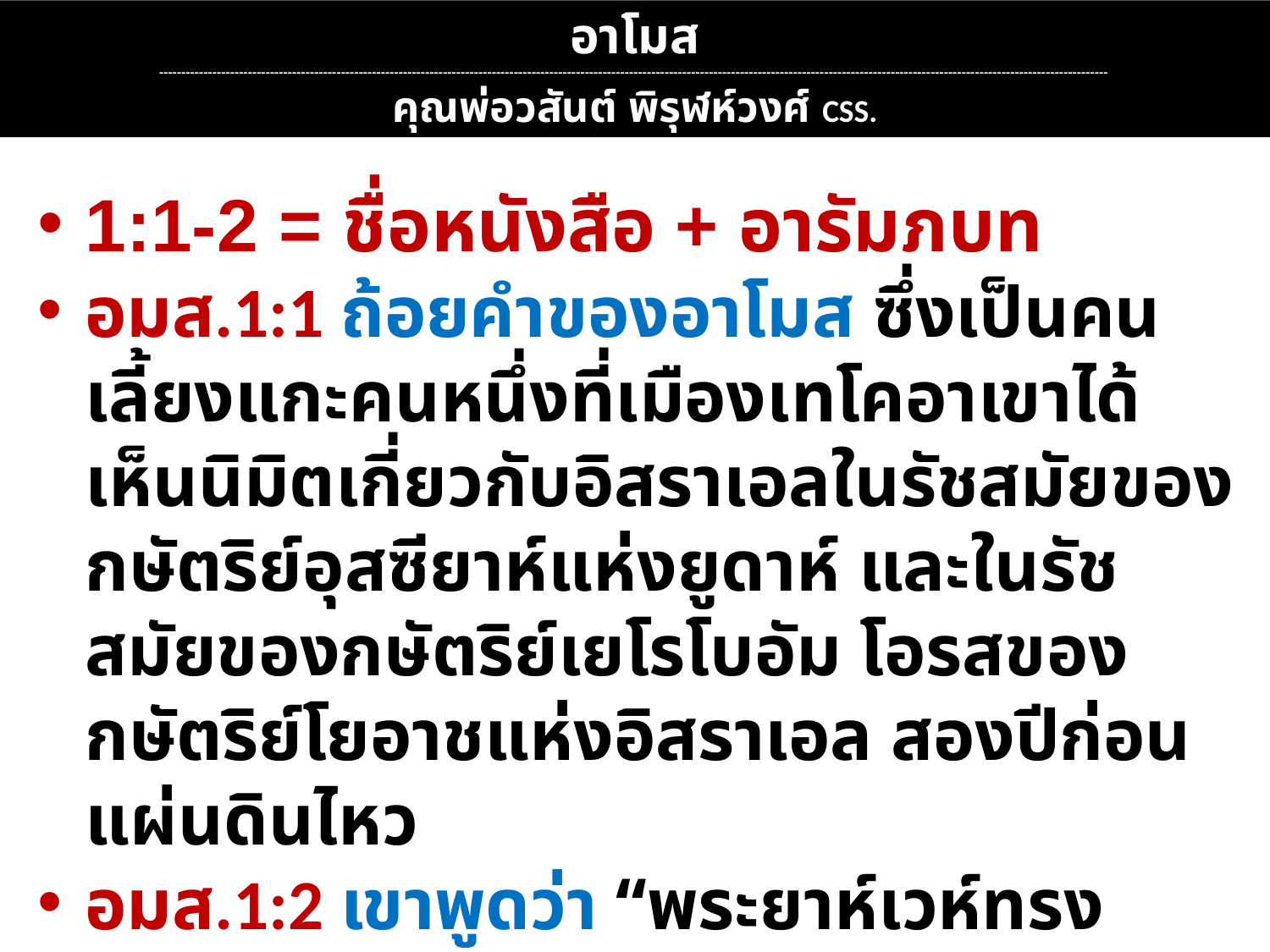

อาโมส
----------------------------------------------------------------------------------------------------------------------------------------------------------------------------------------------------------------------
คุณพ่อวสันต์ พิรุฬห์วงศ์ CSS.

1:1-2 = ชื่อหนังสือ + อารัมภบท
อมส.1:1 ถ้อยคำ​ของ​อา​โม​ส ซึ่ง​เป็น​คน​เลี้ยง​แกะคน​หนึ่ง​ที่​เมือง​เท​โค​อาเขา​ได้​เห็น​นิมิต​เกี่ยวกับ​อิสราเอล​ใน​รัช​สมัย​ของ​กษัตริย์​อุ​ส​ซี​ยาห์​แห่ง​ยูดาห์ และ​ใน​รัช​สมัย​ของ​กษัตริย์​เย​โร​โบ​อัม โอรส​ของ​กษัตริย์​โย​อา​ชแห่ง​อิสราเอล สอง​ปีก่อน​แผ่น​ดินไหว
อมส.1:2 เขา​พูด​ว่า “พระ​ยาห์​เวห์​ทรง​เปล่ง​พระ​สุรเสียง​จาก​ศิ​โยน ทรง​ร้อง​ตะโกน​จาก​กรุง​เย​รู​ซา​เล็ม ทุ่งหญ้า​ของ​ผู้​เลี้ยง​แกะ​ไว้ทุกข์ และ​ยอด​ภูเขา​คาร์เมล​ก็​เหี่ยวแห้ง